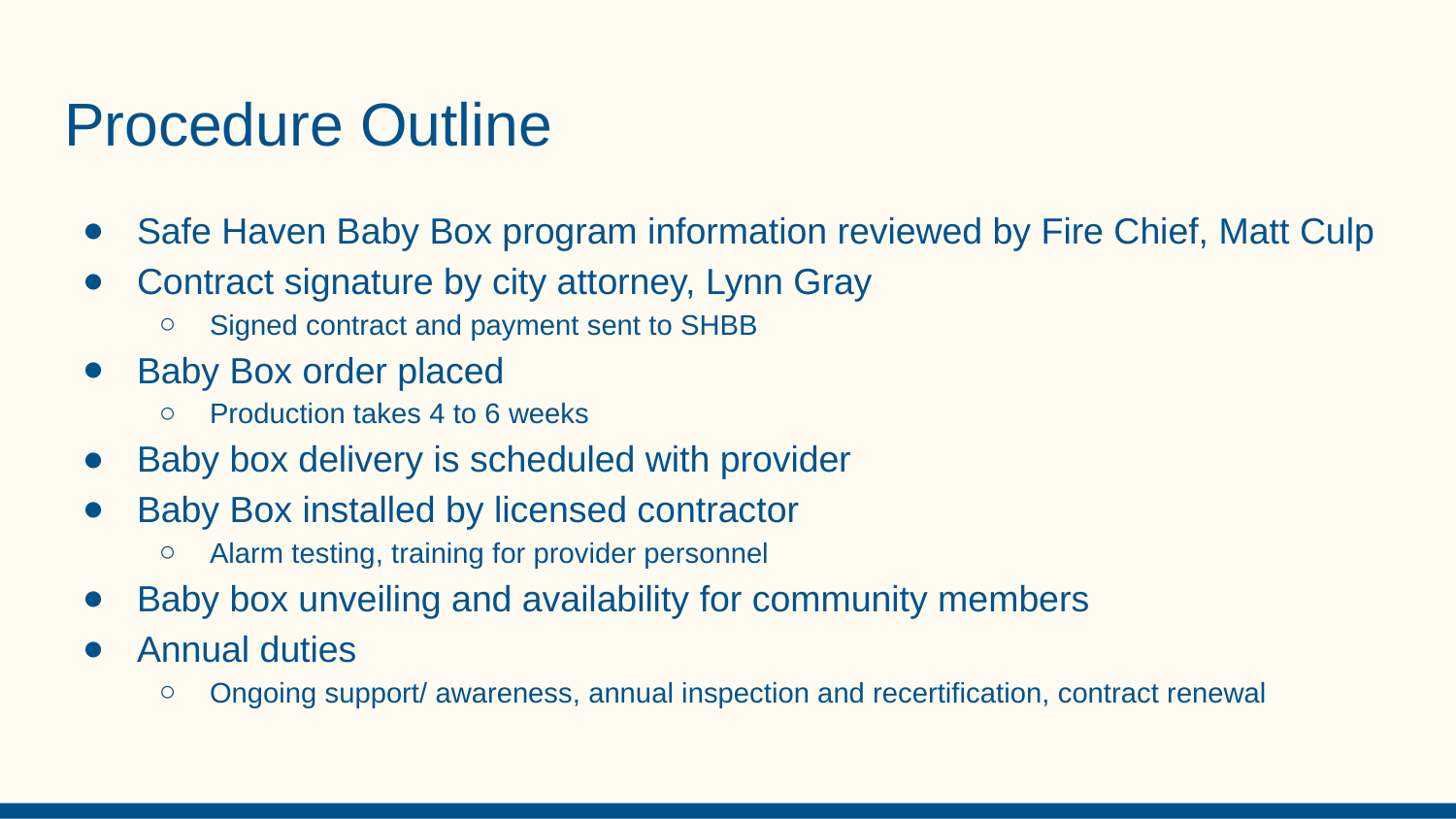

# Procedure Outline
Safe Haven Baby Box program information reviewed by Fire Chief, Matt Culp
Contract signature by city attorney, Lynn Gray
Signed contract and payment sent to SHBB
Baby Box order placed
Production takes 4 to 6 weeks
Baby box delivery is scheduled with provider
Baby Box installed by licensed contractor
Alarm testing, training for provider personnel
Baby box unveiling and availability for community members
Annual duties
Ongoing support/ awareness, annual inspection and recertification, contract renewal